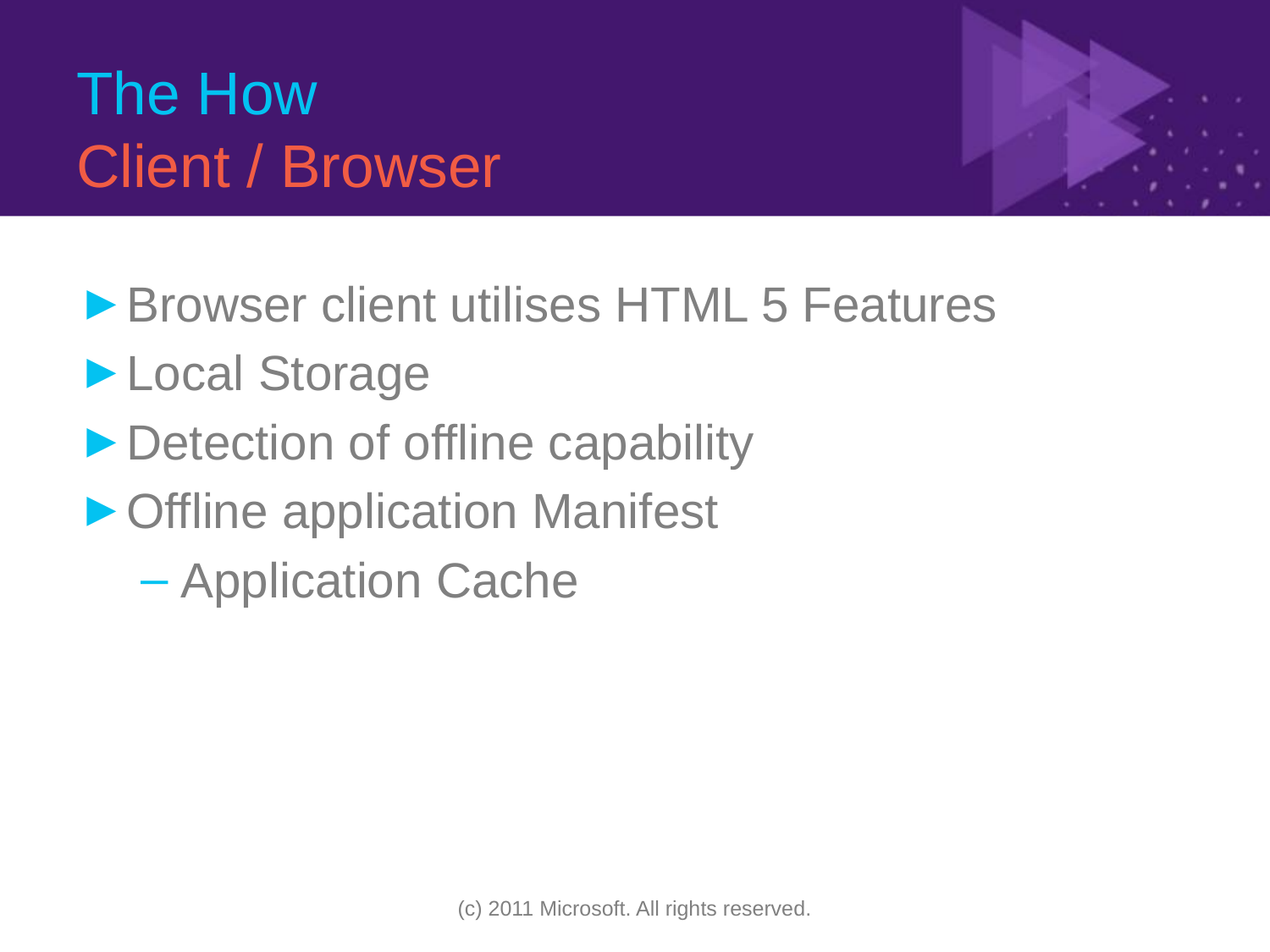

# The How Client / Browser
Browser client utilises HTML 5 Features
Local Storage
Detection of offline capability
Offline application Manifest
Application Cache

(c) 2011 Microsoft. All rights reserved.